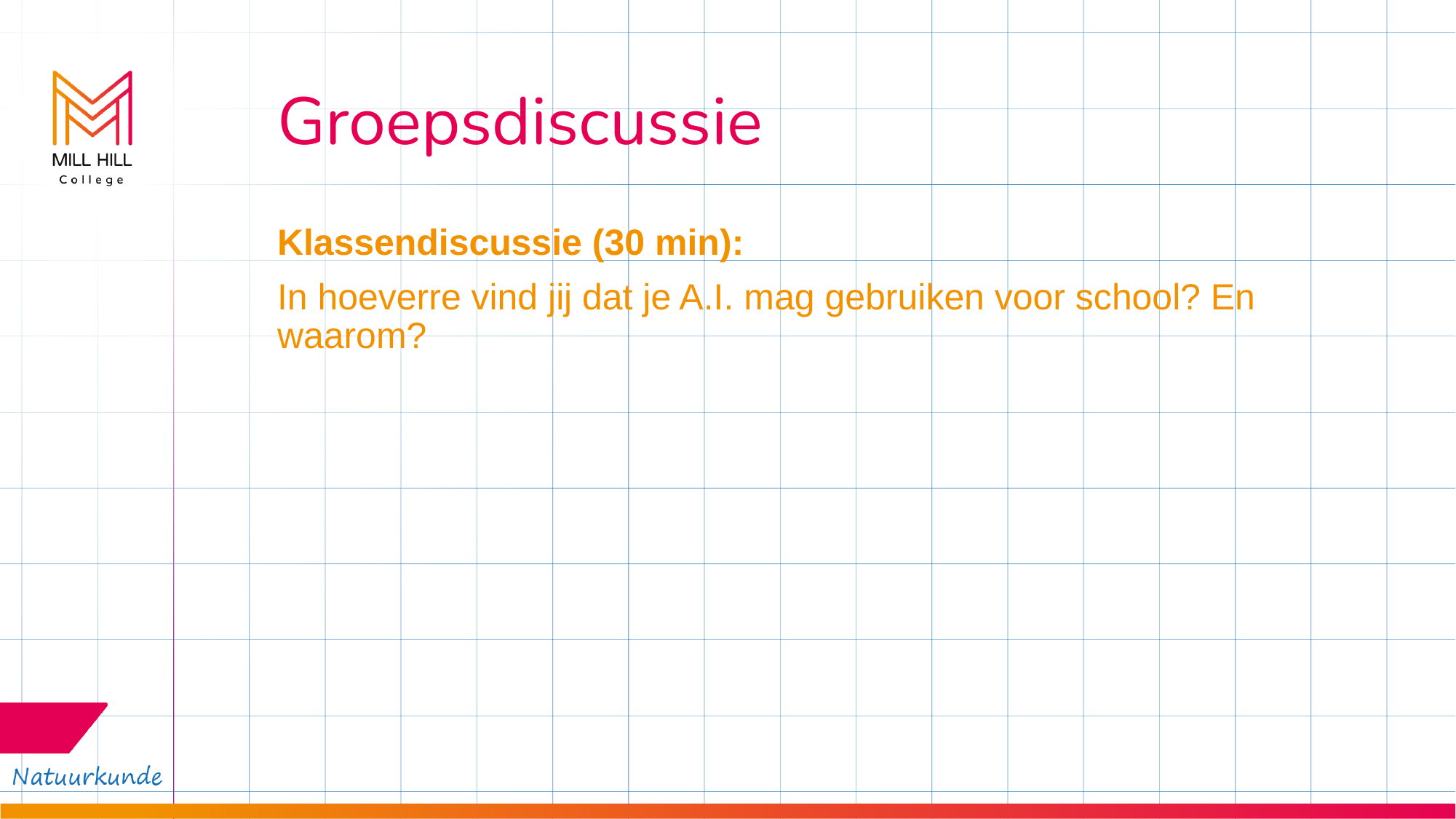

# Groepsdiscussie
Klassendiscussie (30 min):
In hoeverre vind jij dat je A.I. mag gebruiken voor school? En waarom?